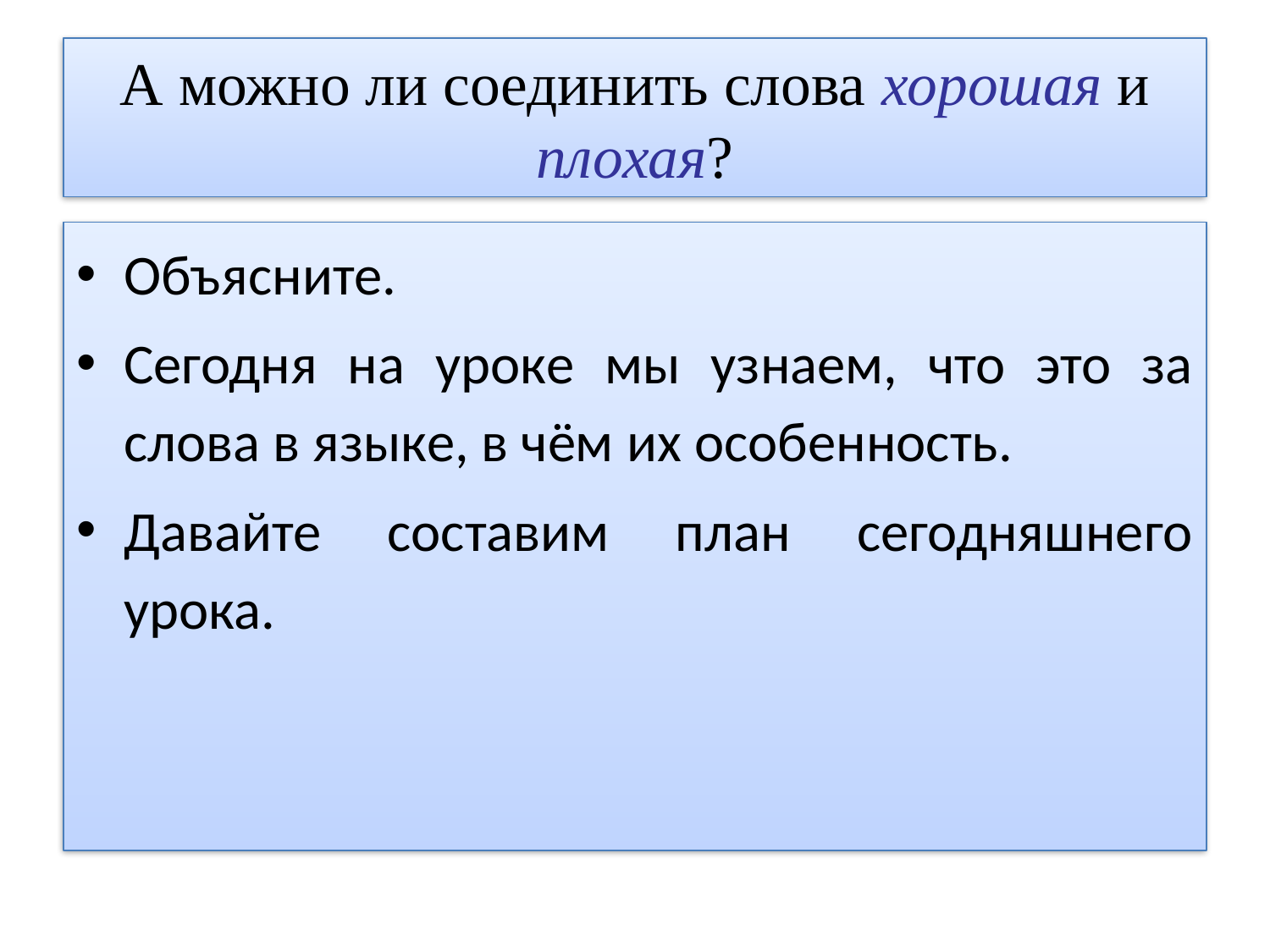

# А можно ли соединить слова хорошая и плохая?
Объясните.
Сегодня на уроке мы узнаем, что это за слова в языке, в чём их особенность.
Давайте составим план сегодняшнего урока.